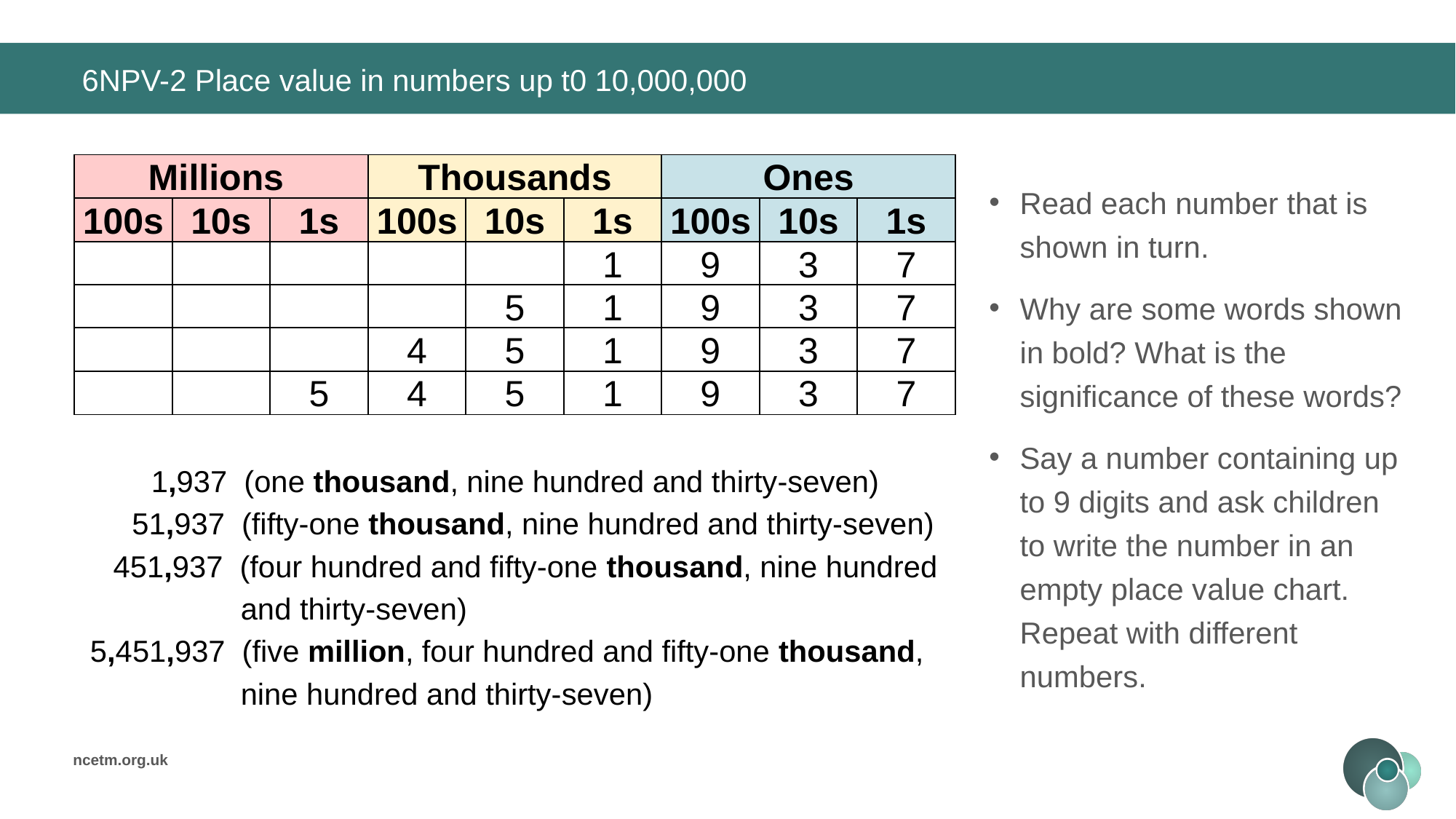

# 6NPV-2 Place value in numbers up t0 10,000,000
| Millions |  |  | Thousands |  |  | Ones |  |  |
| --- | --- | --- | --- | --- | --- | --- | --- | --- |
| 100s | 10s | 1s | 100s | 10s | 1s | 100s | 10s | 1s |
|  |  |  |  |  | 1 | 9 | 3 | 7 |
Read each number that is shown in turn.
Why are some words shown in bold? What is the significance of these words?
Say a number containing up to 9 digits and ask children to write the number in an empty place value chart. Repeat with different numbers.

|  |  |  |  | 5 | 1 | 9 | 3 | 7 |
| --- | --- | --- | --- | --- | --- | --- | --- | --- |
|  |  |  | 4 | 5 | 1 | 9 | 3 | 7 |
| --- | --- | --- | --- | --- | --- | --- | --- | --- |
|  |  | 5 | 4 | 5 | 1 | 9 | 3 | 7 |
| --- | --- | --- | --- | --- | --- | --- | --- | --- |
        1,937  (one thousand, nine hundred and thirty-seven)
     51,937  (fifty-one thousand, nine hundred and thirty-seven)
    451,937  (four hundred and fifty-one thousand, nine hundred
                  and thirty-seven)
5,451,937  (five million, four hundred and fifty-one thousand,
                  nine hundred and thirty-seven)